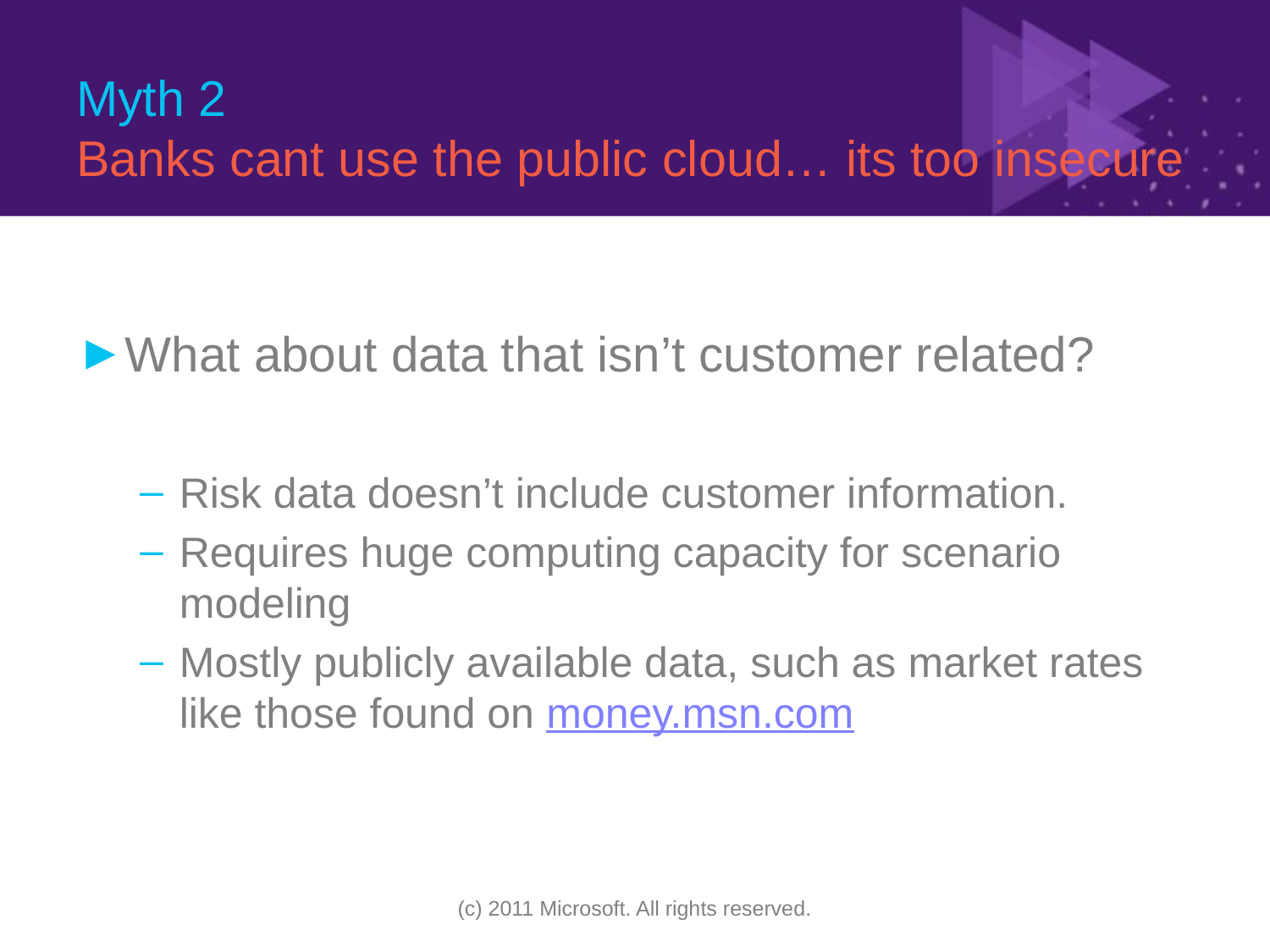

# Myth 2 Banks cant use the public cloud… its too insecure
What about data that isn’t customer related?

Risk data doesn’t include customer information.
Requires huge computing capacity for scenario modeling
Mostly publicly available data, such as market rates like those found on money.msn.com

(c) 2011 Microsoft. All rights reserved.